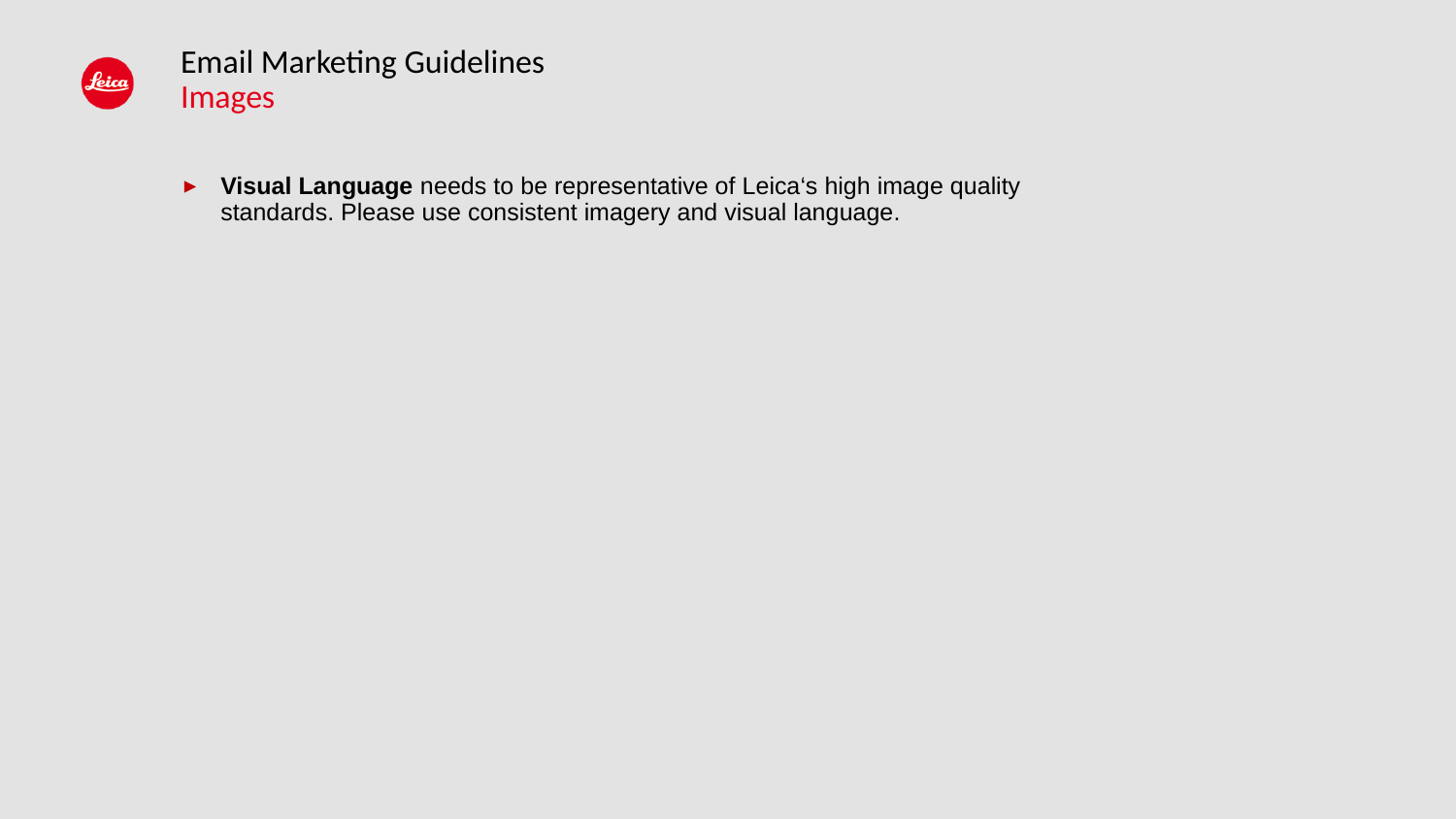

# Email Marketing Guidelines Images
Visual Language needs to be representative of Leica‘s high image quality standards. Please use consistent imagery and visual language.